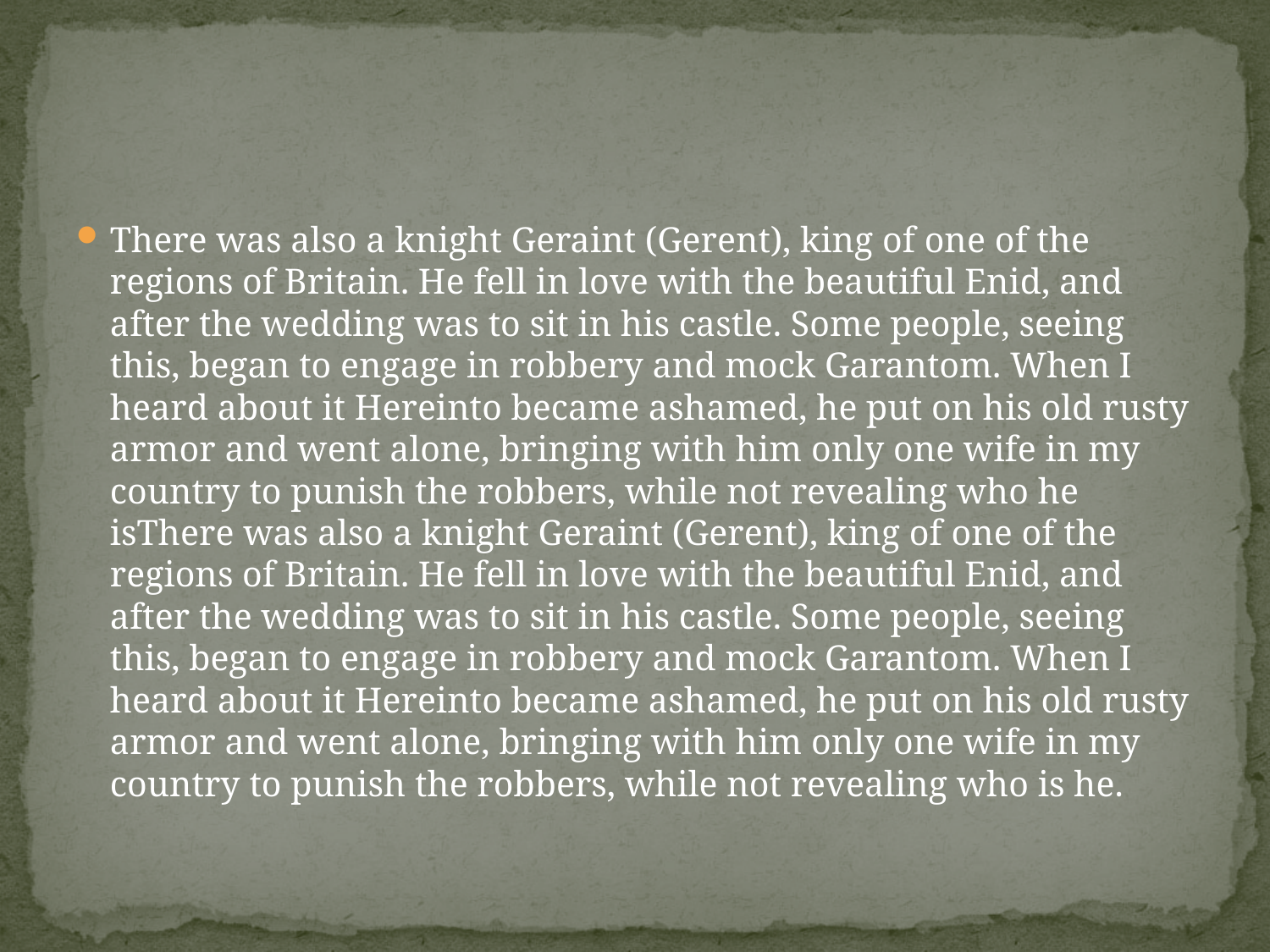

#
There was also a knight Geraint (Gerent), king of one of the regions of Britain. He fell in love with the beautiful Enid, and after the wedding was to sit in his castle. Some people, seeing this, began to engage in robbery and mock Garantom. When I heard about it Hereinto became ashamed, he put on his old rusty armor and went alone, bringing with him only one wife in my country to punish the robbers, while not revealing who he isThere was also a knight Geraint (Gerent), king of one of the regions of Britain. He fell in love with the beautiful Enid, and after the wedding was to sit in his castle. Some people, seeing this, began to engage in robbery and mock Garantom. When I heard about it Hereinto became ashamed, he put on his old rusty armor and went alone, bringing with him only one wife in my country to punish the robbers, while not revealing who is he.